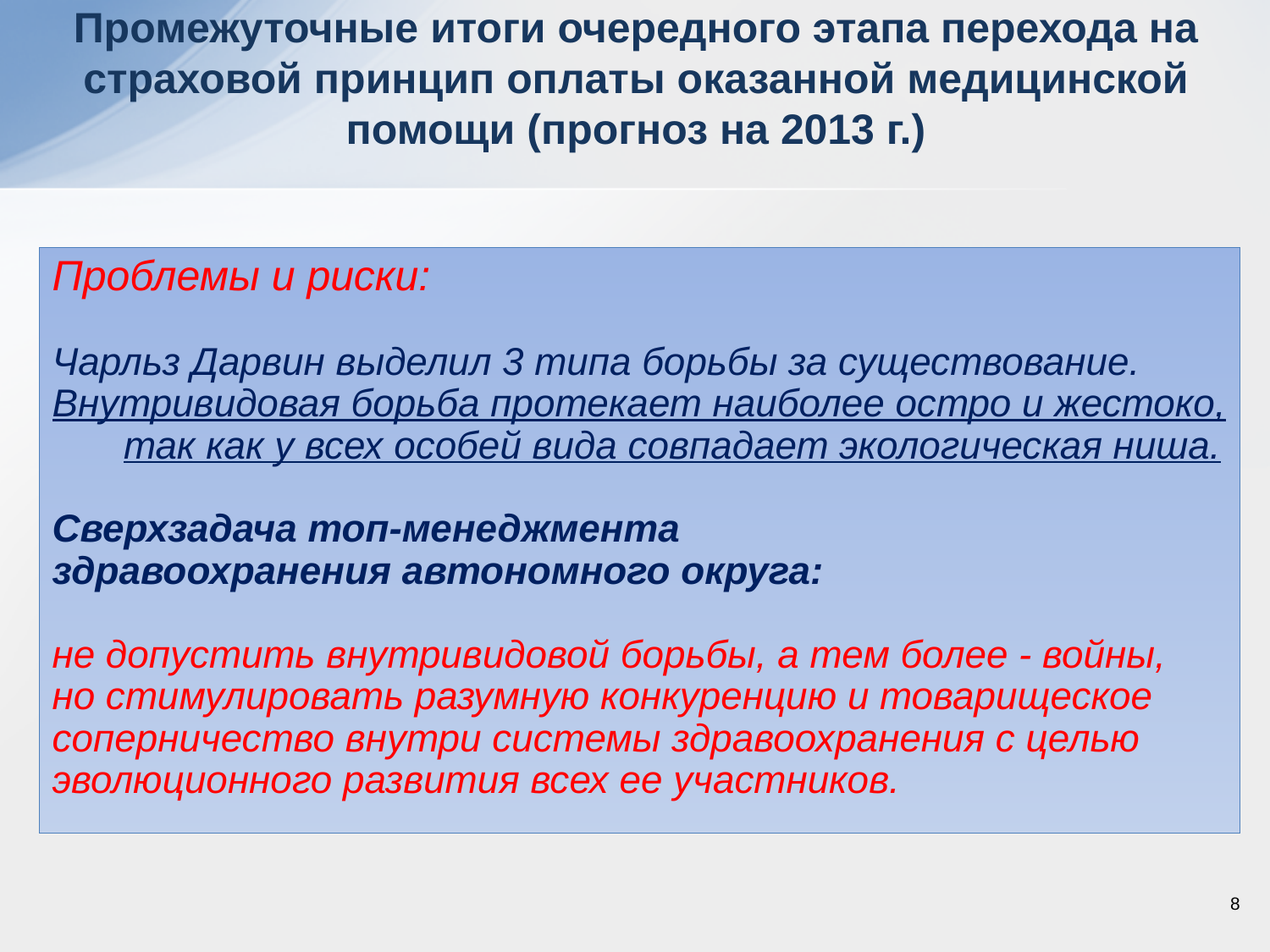

# Промежуточные итоги очередного этапа перехода на страховой принцип оплаты оказанной медицинской помощи (прогноз на 2013 г.)

Проблемы и риски:

Чарльз Дарвин выделил 3 типа борьбы за существование.
Внутривидовая борьба протекает наиболее остро и жестоко, так как у всех особей вида совпадает экологическая ниша.

Сверхзадача топ-менеджмента
здравоохранения автономного округа:

не допустить внутривидовой борьбы, а тем более - войны,
но стимулировать разумную конкуренцию и товарищеское
соперничество внутри системы здравоохранения с целью
эволюционного развития всех ее участников.

8